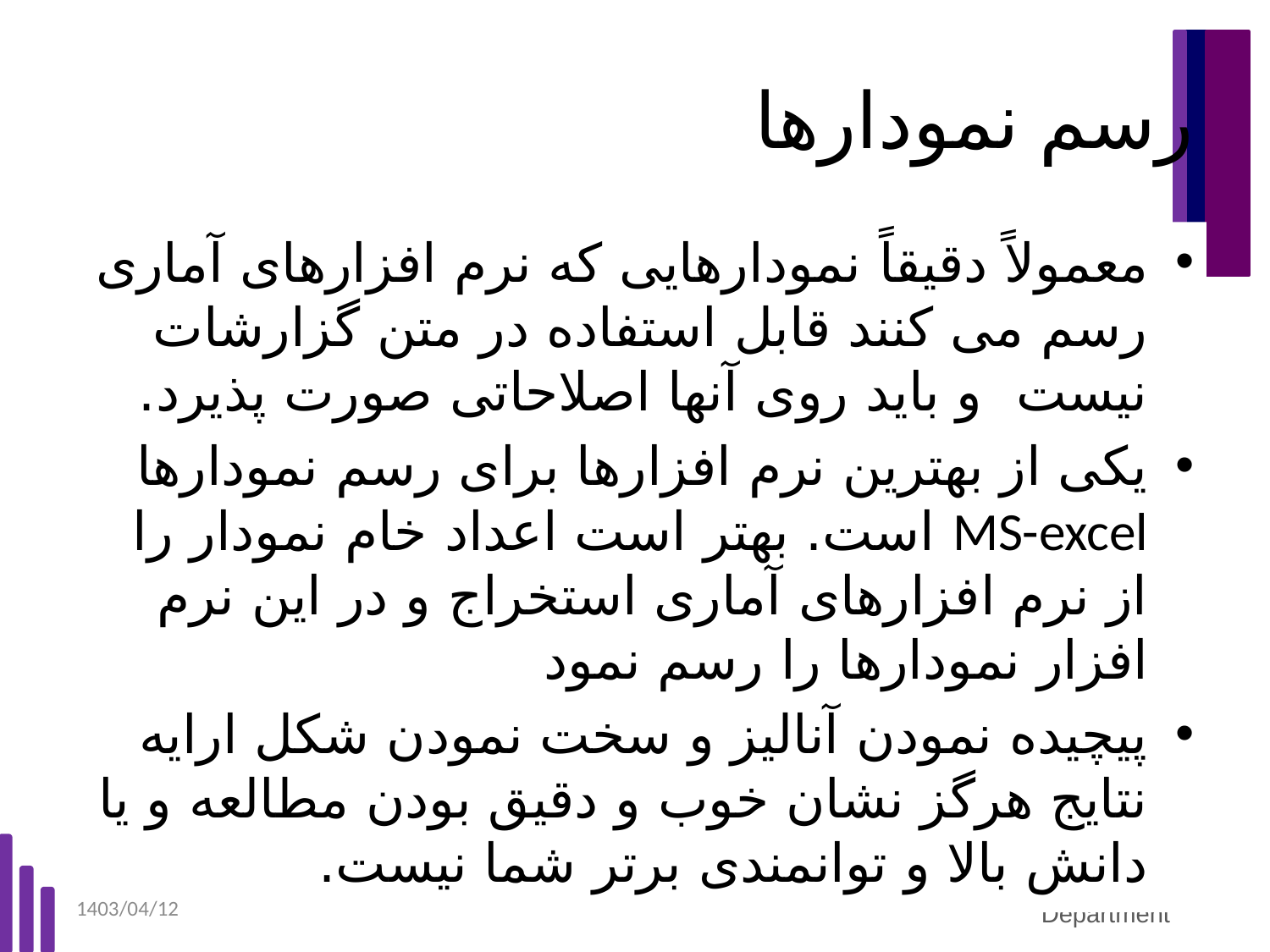

# رسم نمودارها
معمولاً دقیقاً نمودارهایی که نرم افزارهای آماری رسم می کنند قابل استفاده در متن گزارشات نیست  و باید روی آنها اصلاحاتی صورت پذیرد.
یکی از بهترین نرم افزارها برای رسم نمودارها MS-excel است. بهتر است اعداد خام نمودار را از نرم افزارهای آماری استخراج و در این نرم افزار نمودارها را رسم نمود
پیچیده نمودن آنالیز و سخت نمودن شکل ارایه نتایج هرگز نشان خوب و دقیق بودن مطالعه و یا دانش بالا و توانمندی برتر شما نیست.
1403/04/12